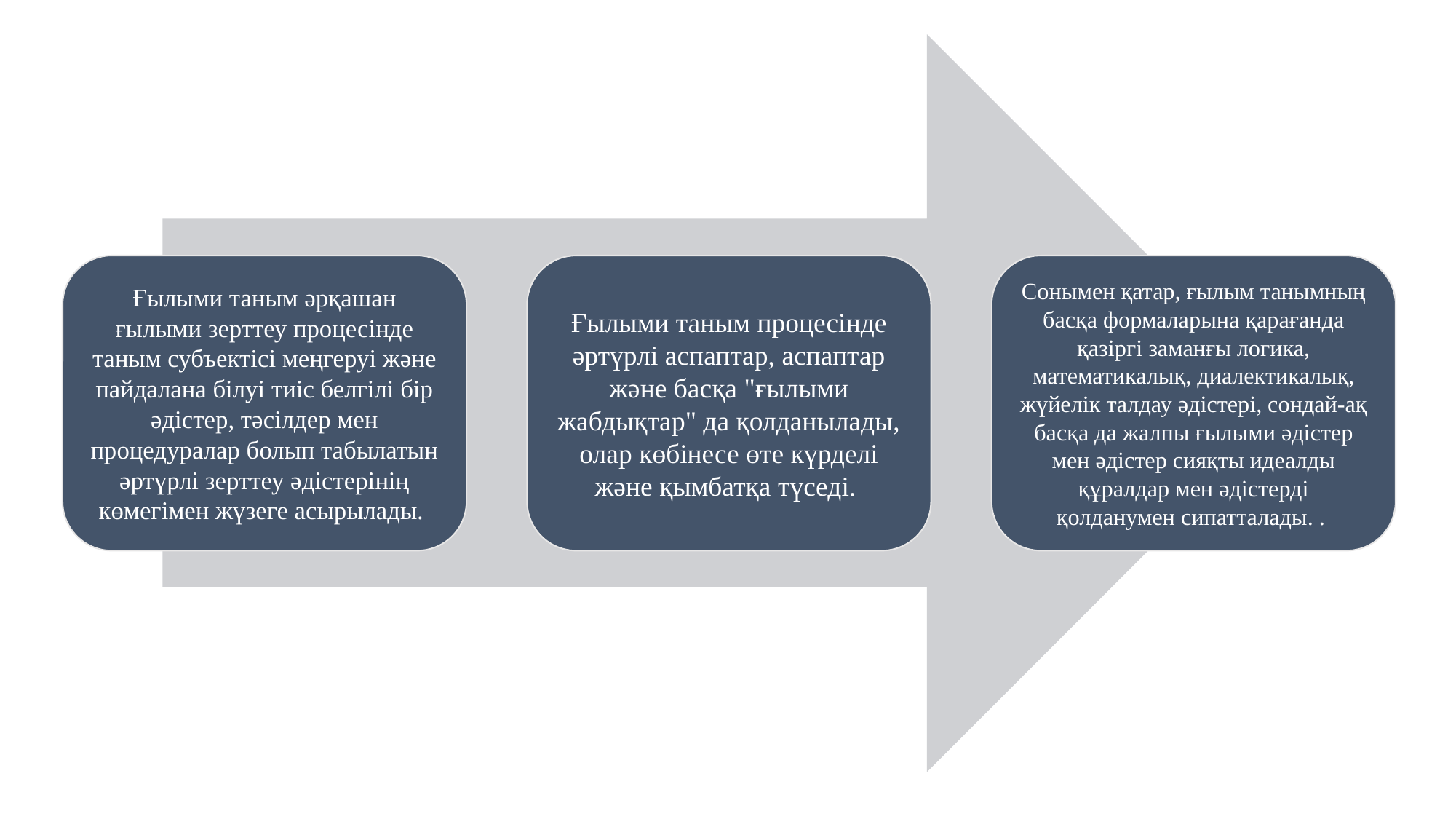

Ғылыми таным әрқашан ғылыми зерттеу процесінде таным субъектісі меңгеруі және пайдалана білуі тиіс белгілі бір әдістер, тәсілдер мен процедуралар болып табылатын әртүрлі зерттеу әдістерінің көмегімен жүзеге асырылады.
Ғылыми таным процесінде әртүрлі аспаптар, аспаптар және басқа "ғылыми жабдықтар" да қолданылады, олар көбінесе өте күрделі және қымбатқа түседі.
Сонымен қатар, ғылым танымның басқа формаларына қарағанда қазіргі заманғы логика, математикалық, диалектикалық, жүйелік талдау әдістері, сондай-ақ басқа да жалпы ғылыми әдістер мен әдістер сияқты идеалды құралдар мен әдістерді қолданумен сипатталады. .